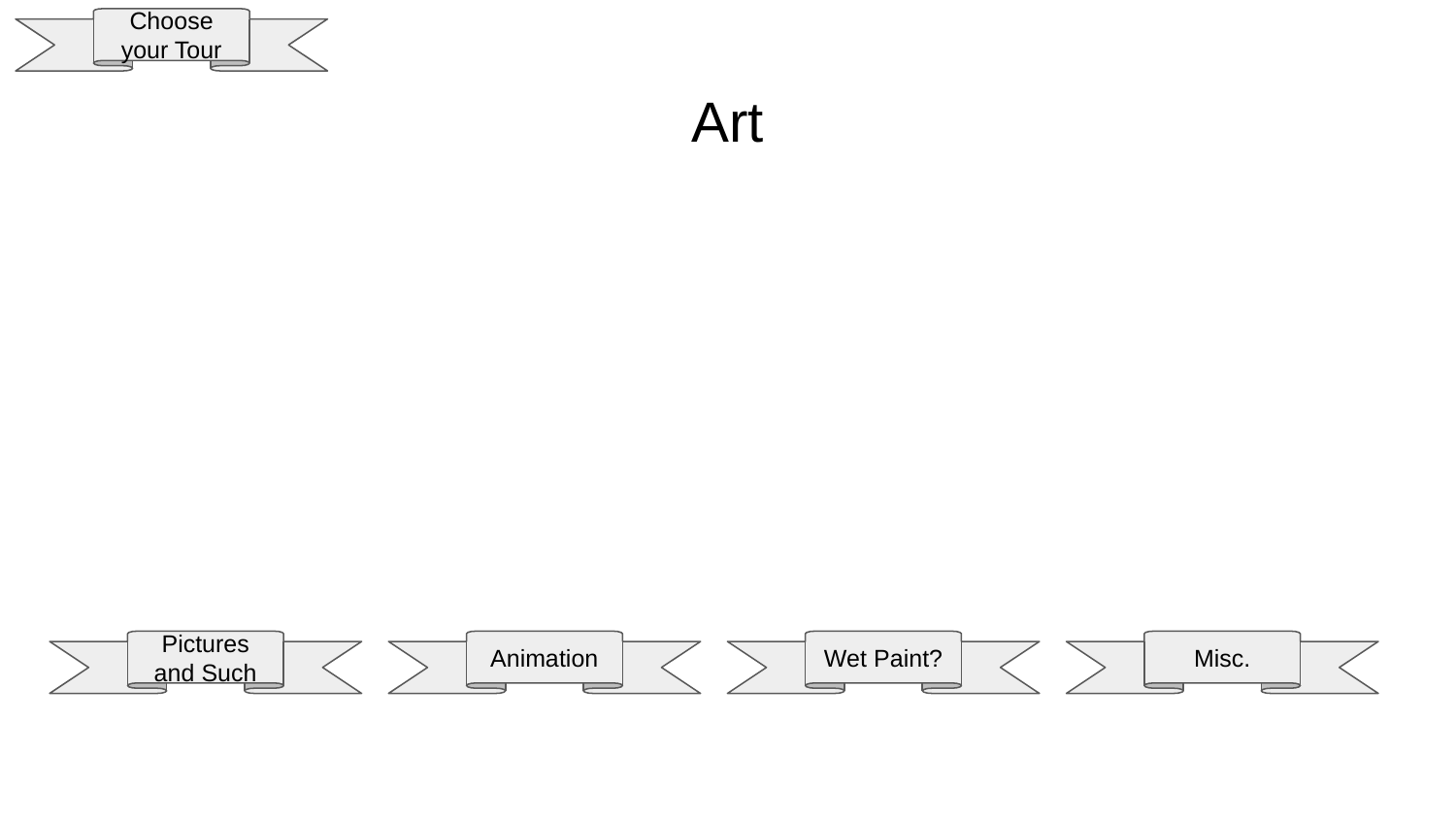

Choose your Tour
# Art

Pictures and Such
Animation
Wet Paint?
Misc.